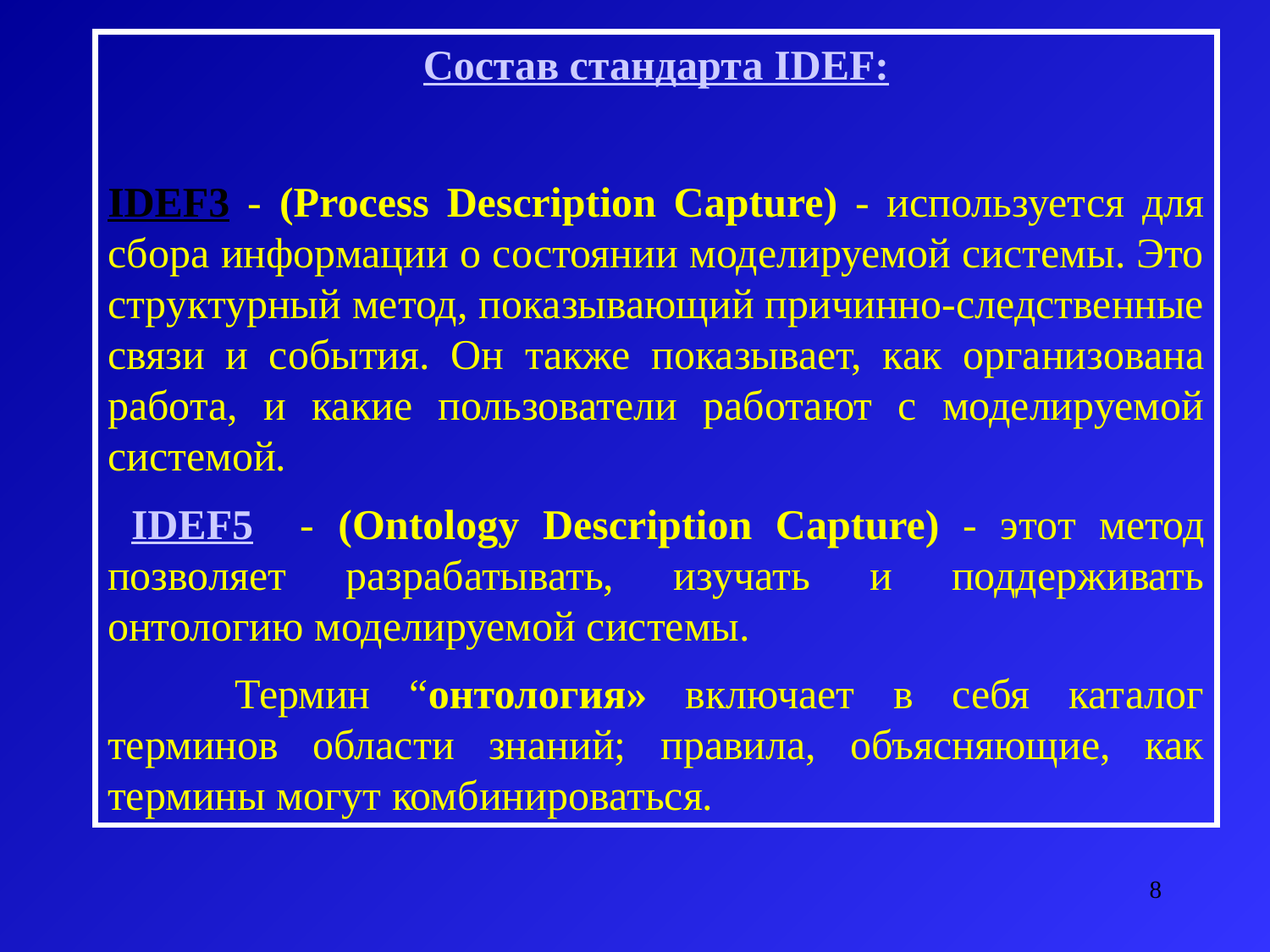

Состав стандарта IDEF:

IDEF3 - (Process Description Capture) - используется для сбора информации о состоянии моделируемой системы. Это структурный метод, показывающий причинно-следственные связи и события. Он также показывает, как организована работа, и какие пользователи работают с моделируемой системой.
 IDEF5  - (Ontology Description Capture) - этот метод позволяет разрабатывать, изучать и поддерживать онтологию моделируемой системы.
	Термин “онтология» включает в себя каталог терминов области знаний; правила, объясняющие, как термины могут комбинироваться.
8